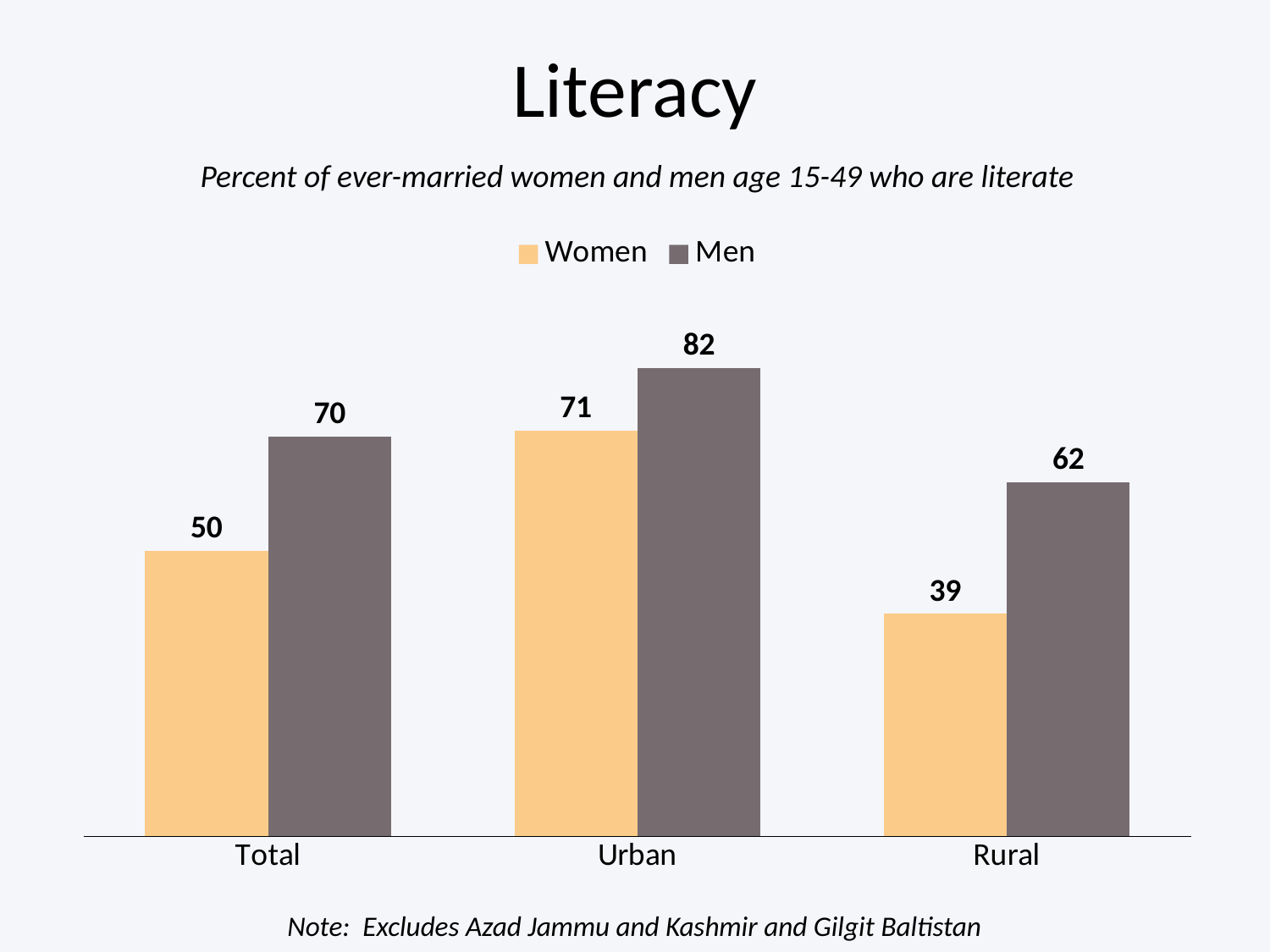

# Literacy
Percent of ever-married women and men age 15-49 who are literate

### Chart

| Category | Women | Men |
|---|---|---|
| Total | 50.0 | 70.0 |
| Urban | 71.0 | 82.0 |
| Rural | 39.0 | 62.0 |
Note:  Excludes Azad Jammu and Kashmir and Gilgit Baltistan